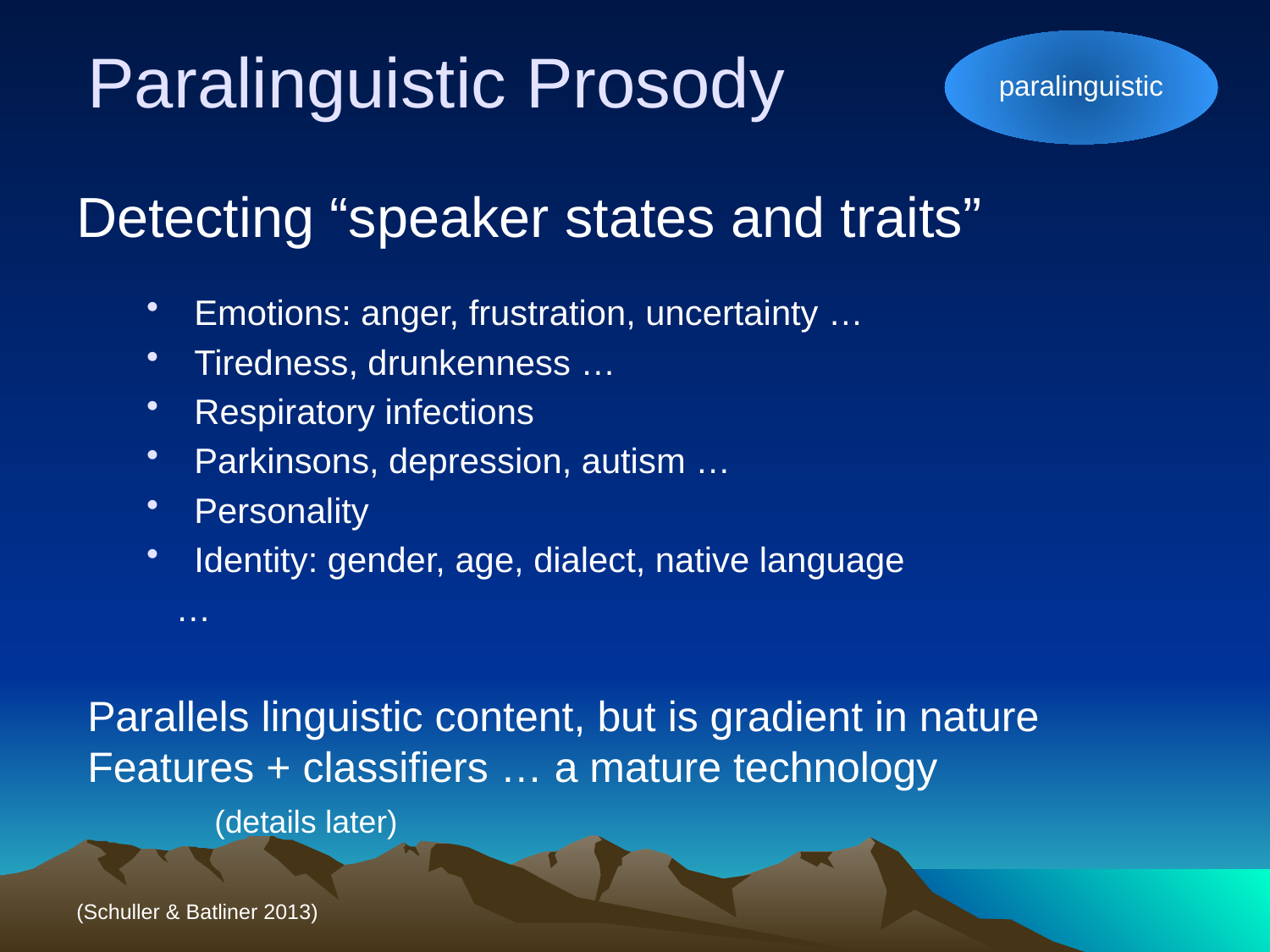

# Paralinguistic Prosody

paralinguistic
Detecting “speaker states and traits”

Emotions: anger, frustration, uncertainty …
Tiredness, drunkenness …
Respiratory infections
Parkinsons, depression, autism …
Personality
Identity: gender, age, dialect, native language
   …

Parallels linguistic content, but is gradient in nature
Features + classifiers … a mature technology
	(details later)
(Schuller & Batliner 2013)